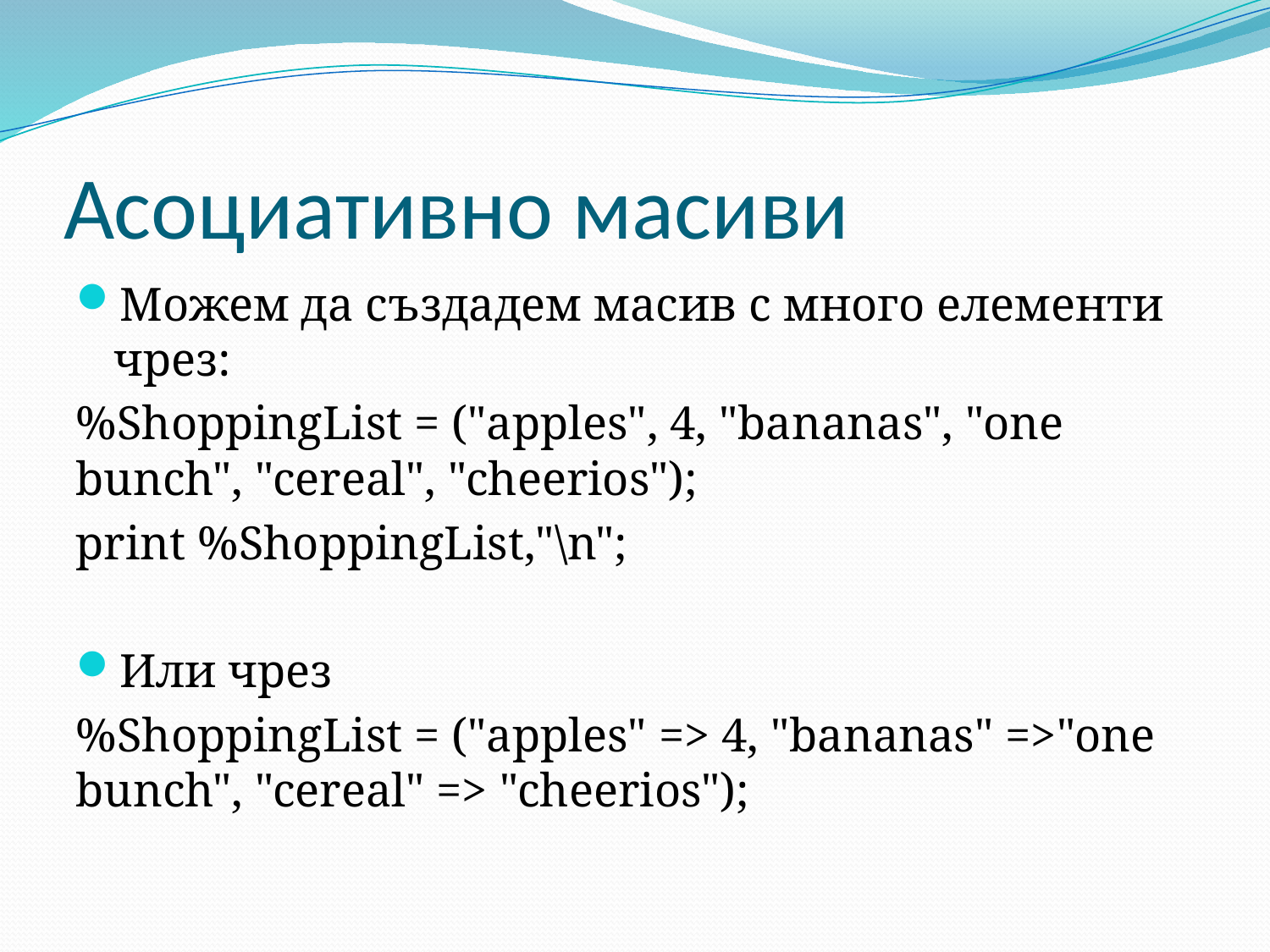

# Асоциативно масиви
Можем да създадем масив с много елементи чрез:
%ShoppingList = ("apples", 4, "bananas", "one bunch", "cereal", "cheerios");
print %ShoppingList,"\n";

Или чрез
%ShoppingList = ("apples" => 4, "bananas" =>"one bunch", "cereal" => "cheerios");